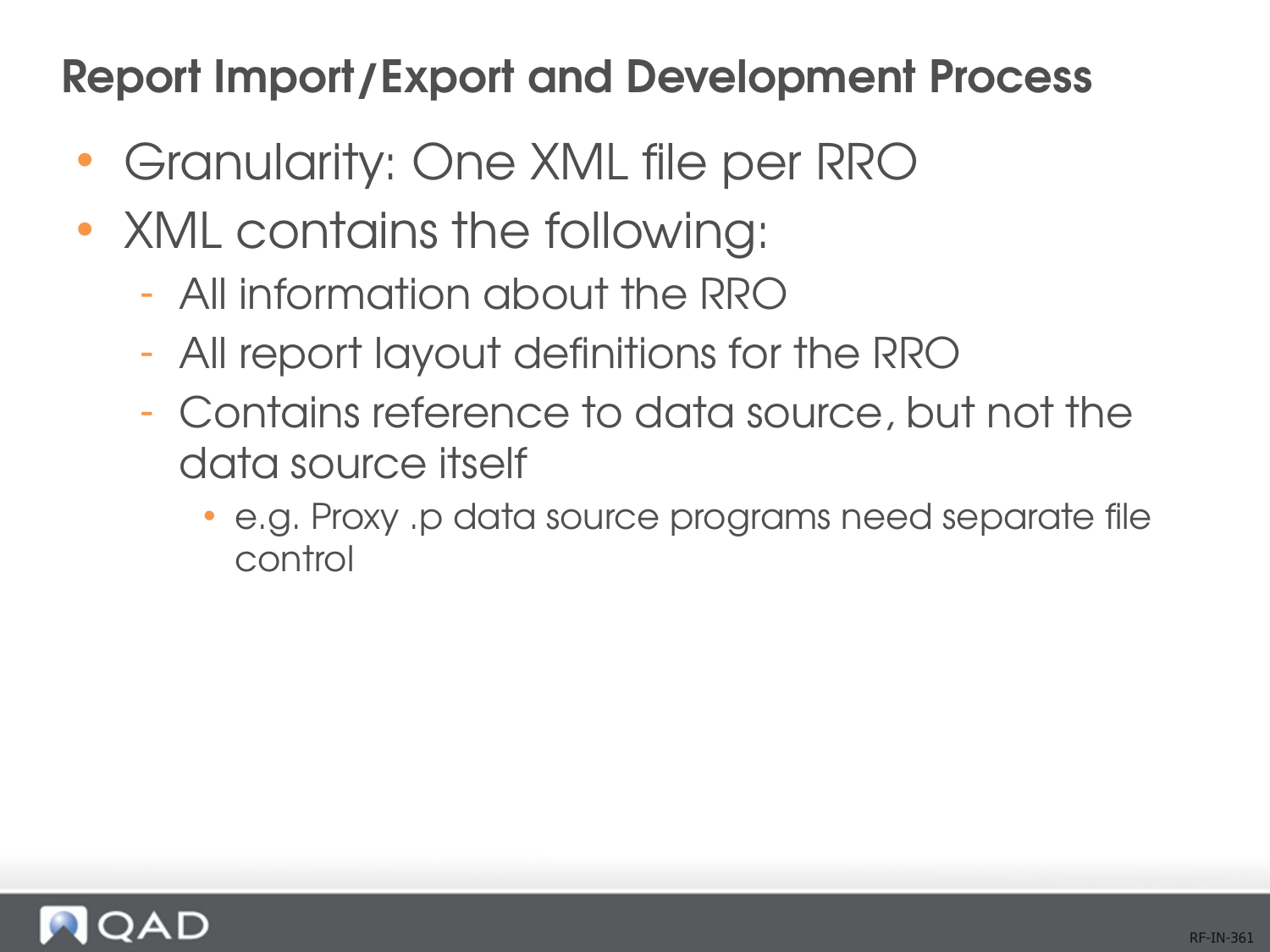

# Report Import/Export and Development Process
Granularity: One XML file per RRO
XML contains the following:
All information about the RRO
All report layout definitions for the RRO
Contains reference to data source, but not the data source itself
e.g. Proxy .p data source programs need separate file control
RF-IN-361